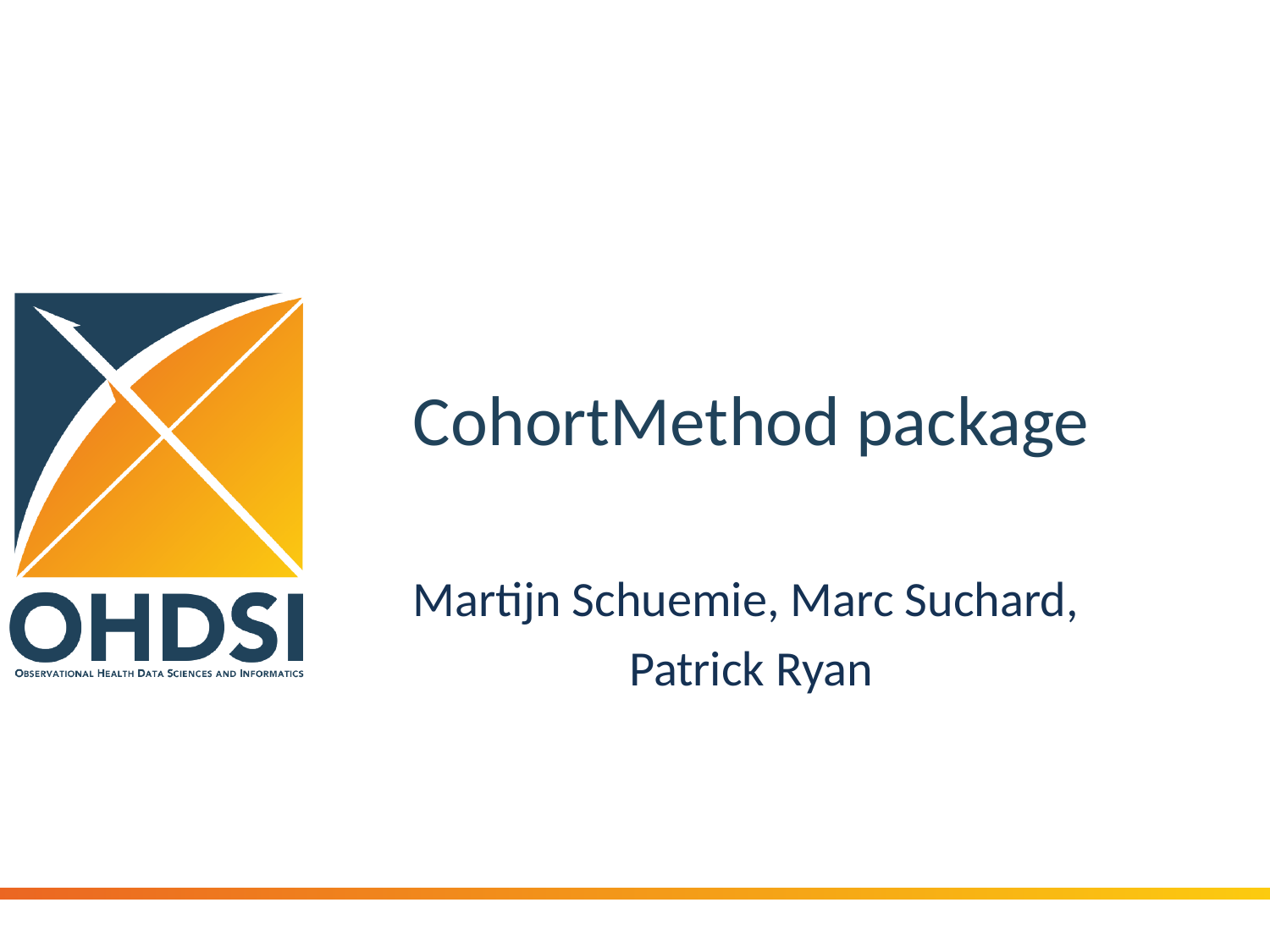

# CohortMethod package
Martijn Schuemie, Marc Suchard,
Patrick Ryan